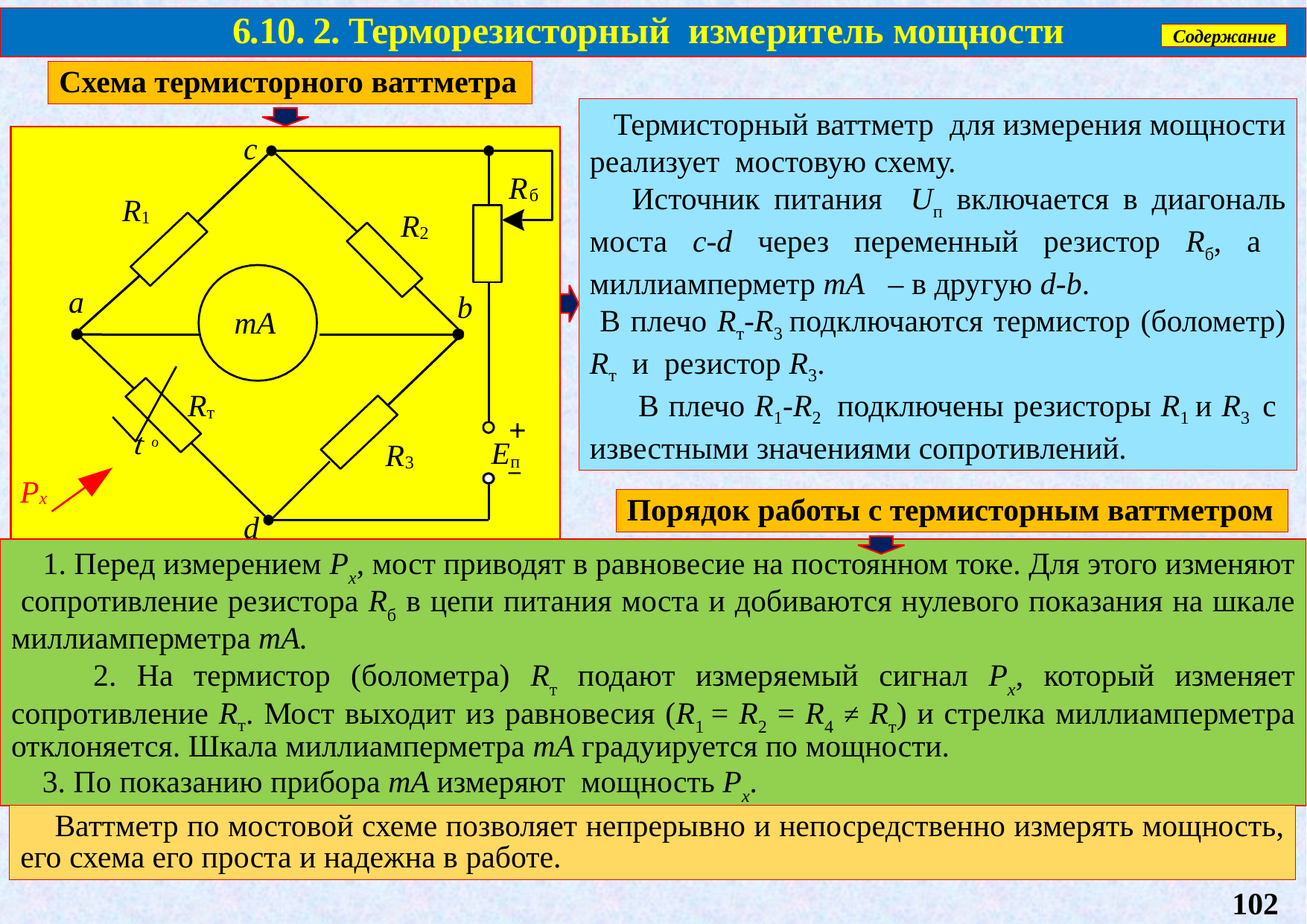

6.10. 2. Терморезисторный  измеритель мощности
Содержание
Схема термисторного ваттметра
   Термисторный ваттметр  для измерения мощности реализует  мостовую схему.
   Источник питания  Uп включается в диагональ моста c-d через переменный резистор Rб, а  миллиамперметр mА   – в другую d-b.
 В плечо Rт-R3 подключаются термистор (болометр) Rт  и  резистор R3.
     В плечо R1-R2  подключены резисторы R1 и R3  с  известными значениями сопротивлений.

c

Rб
R1
R2

а

b
mA

Rт

+

t o
Eп
R3

–

Pх

Порядок работы с термисторным ваттметром
d

    1. Перед измерением Px, мост приводят в равновесие на постоянном токе. Для этого изменяют  сопротивление резистора Rб в цепи питания моста и добиваются нулевого показания на шкале миллиамперметра mA.
    2. На термистор (болометра) Rт подают измеряемый сигнал Px, который изменяет сопротивление Rт. Мост выходит из равновесия (R1 = R2 = R4 ≠ Rт) и стрелка миллиамперметра отклоняется. Шкала миллиамперметра mA градуируется по мощности.
    3. По показанию прибора mA измеряют  мощность Px.
    Ваттметр по мостовой схеме позволяет непрерывно и непосредственно измерять мощность, его схема его проста и надежна в работе.
102